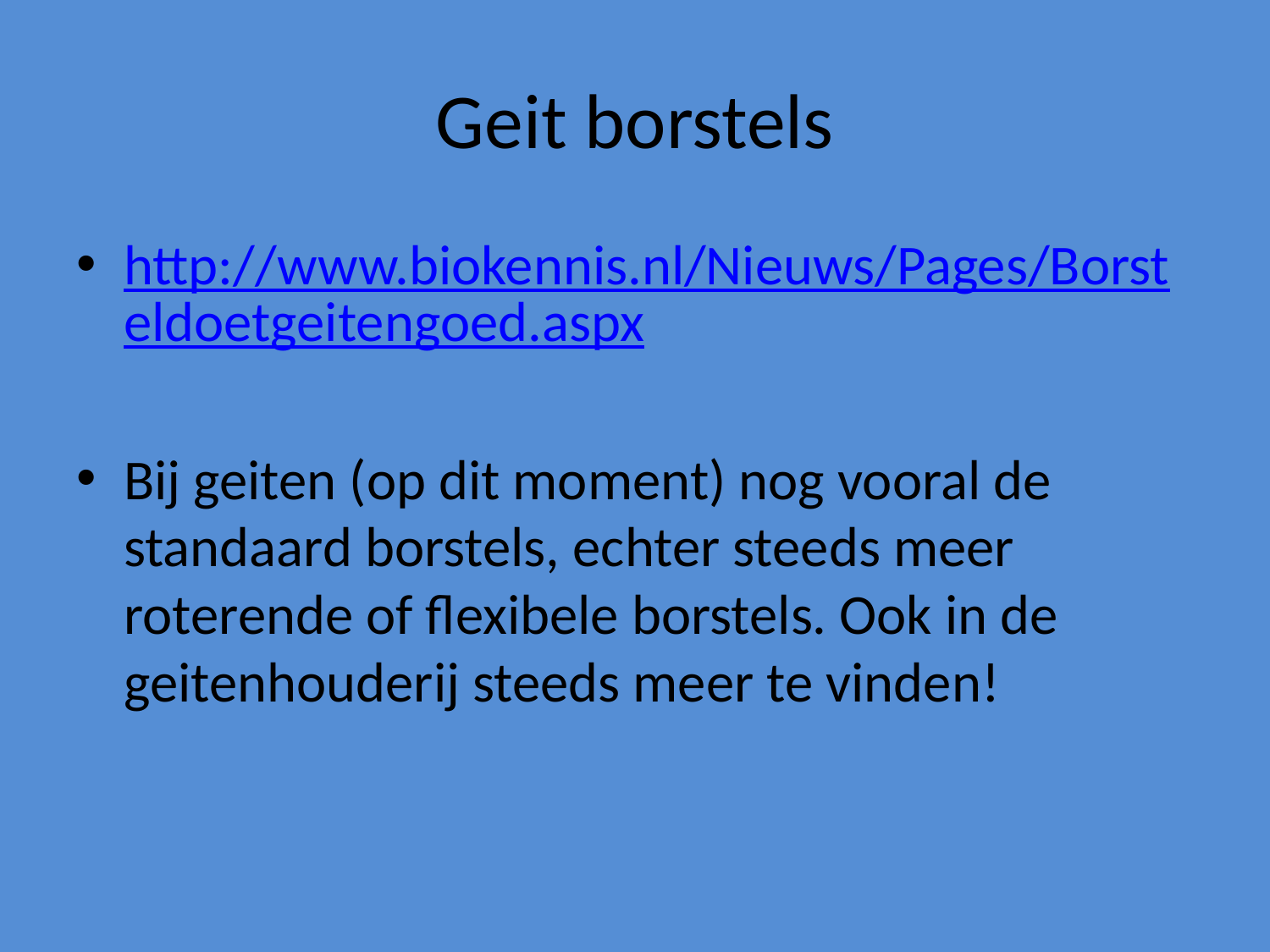

# Geit borstels
http://www.biokennis.nl/Nieuws/Pages/Borsteldoetgeitengoed.aspx

Bij geiten (op dit moment) nog vooral de standaard borstels, echter steeds meer roterende of flexibele borstels. Ook in de geitenhouderij steeds meer te vinden!